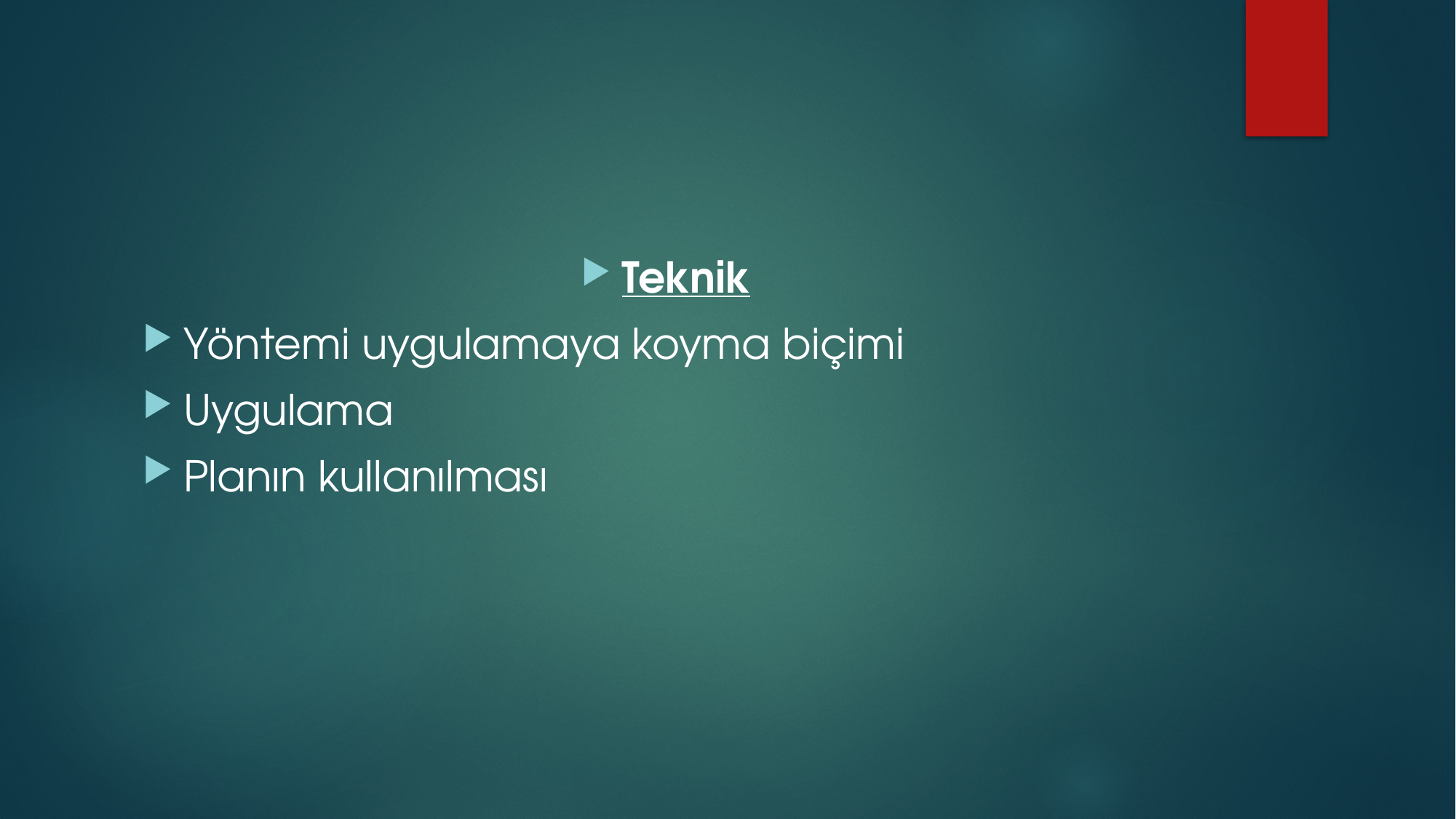

#
Teknik
Yöntemi uygulamaya koyma biçimi
Uygulama
Planın kullanılması